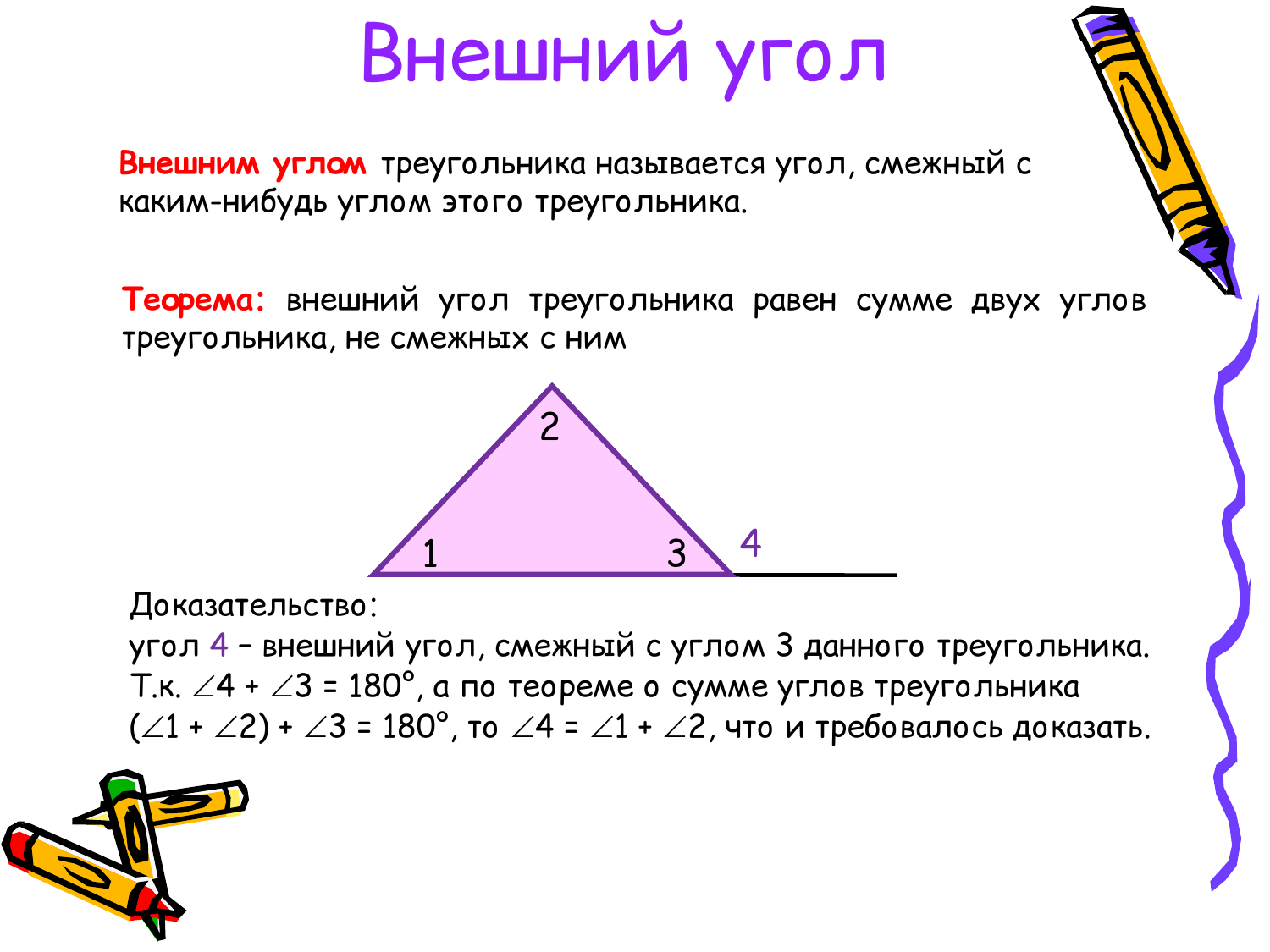

# Внешний угол
Внешним углом треугольника называется угол, смежный с каким-нибудь углом этого треугольника.
Теорема: внешний угол треугольника равен сумме двух углов треугольника, не смежных с ним

2
4
1
3
Доказательство:
угол 4 – внешний угол, смежный с углом 3 данного треугольника.
Т.к. ∠4 + ∠3 = 180°, а по теореме о сумме углов треугольника
(∠1 + ∠2) + ∠3 = 180°, то ∠4 = ∠1 + ∠2, что и требовалось доказать.